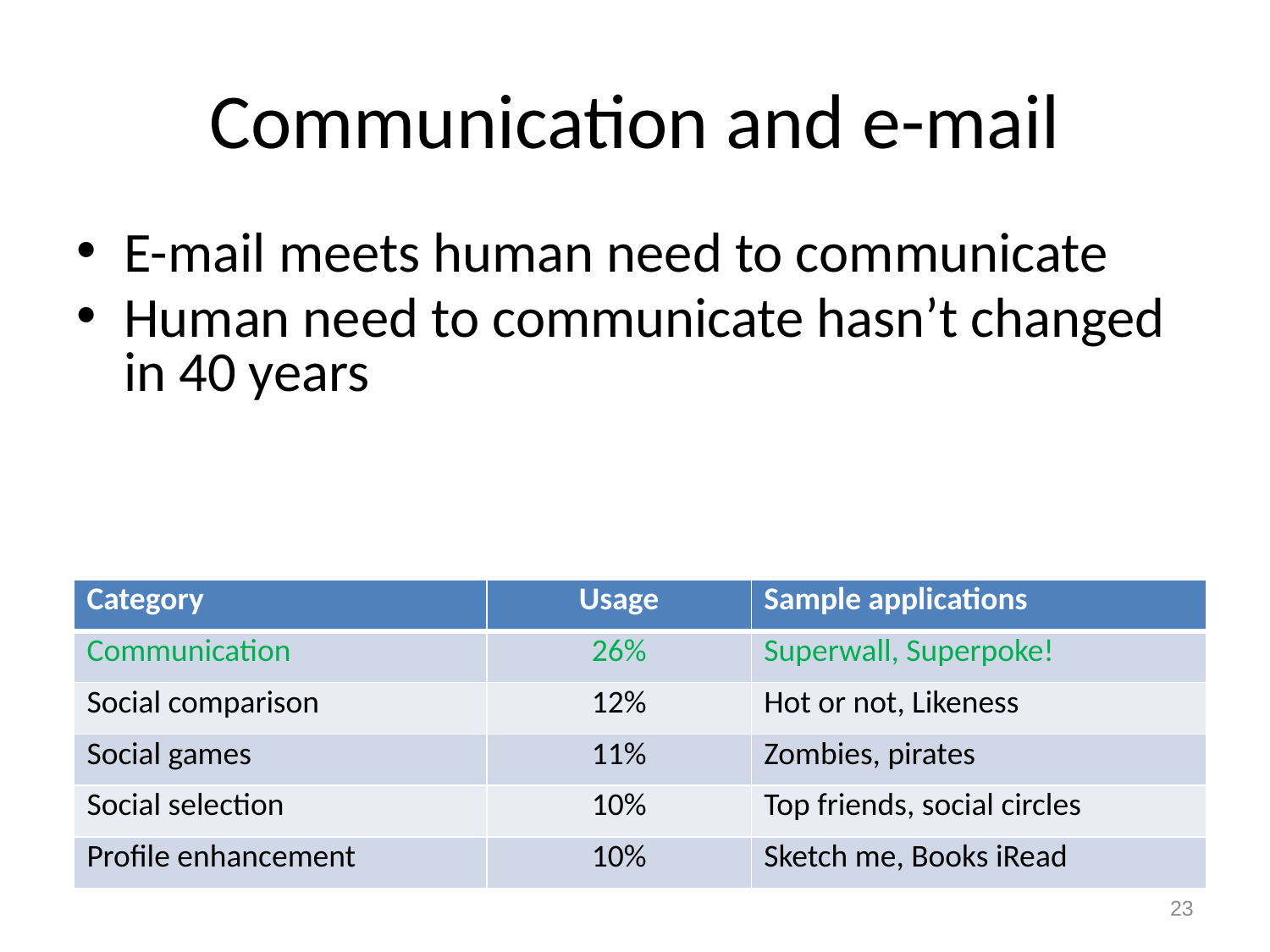

# Communication and e-mail
E-mail meets human need to communicate
Human need to communicate hasn’t changed in 40 years
| Category | Usage | Sample applications |
| --- | --- | --- |
| Communication | 26% | Superwall, Superpoke! |
| Social comparison | 12% | Hot or not, Likeness |
| Social games | 11% | Zombies, pirates |
| Social selection | 10% | Top friends, social circles |
| Profile enhancement | 10% | Sketch me, Books iRead |
23